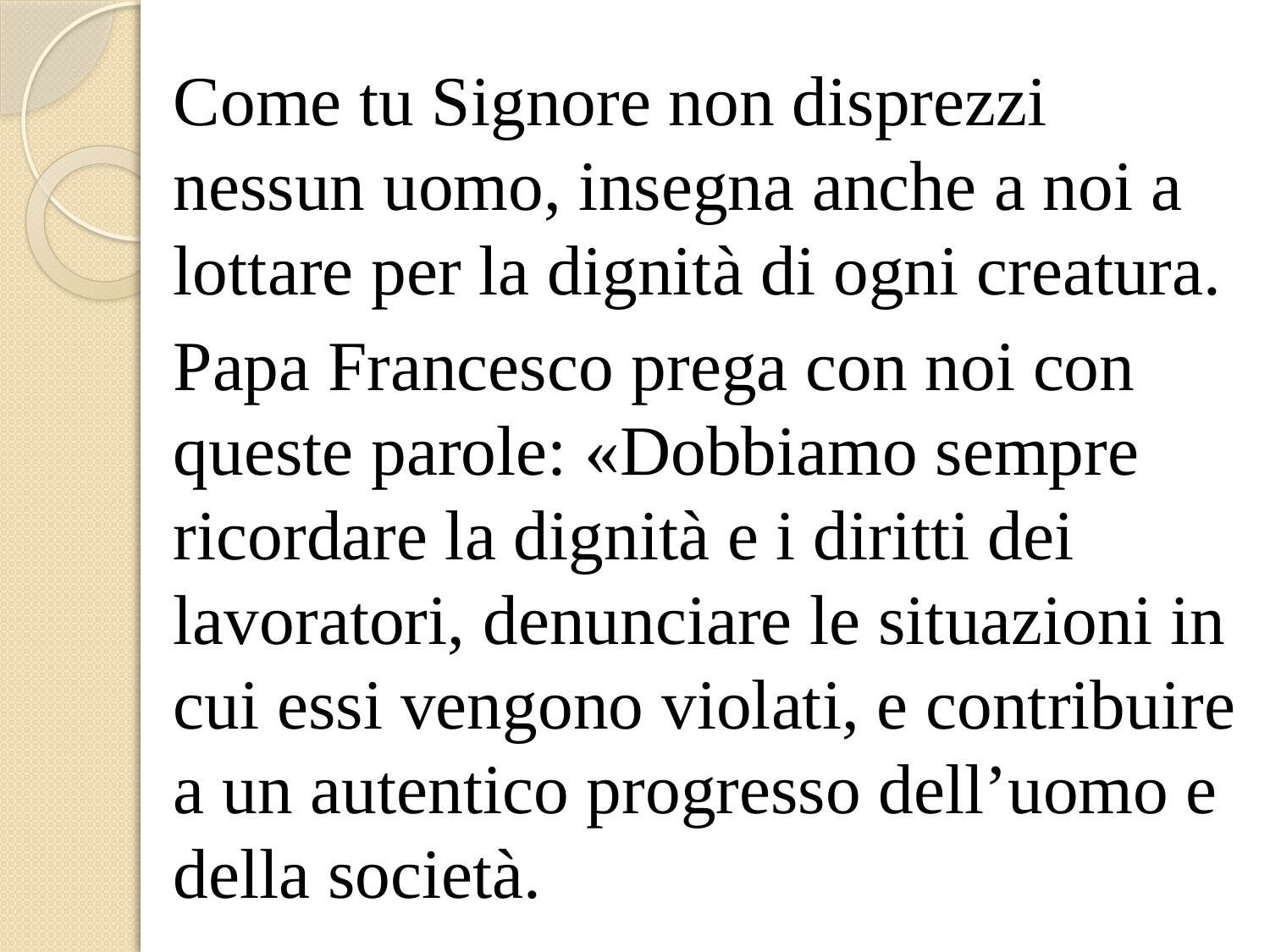

Come tu Signore non disprezzi nessun uomo, insegna anche a noi a lottare per la dignità di ogni creatura.
Papa Francesco prega con noi con queste parole: «Dobbiamo sempre ricordare la dignità e i diritti dei lavoratori, denunciare le situazioni in cui essi vengono violati, e contribuire a un autentico progresso dell’uomo e della società.